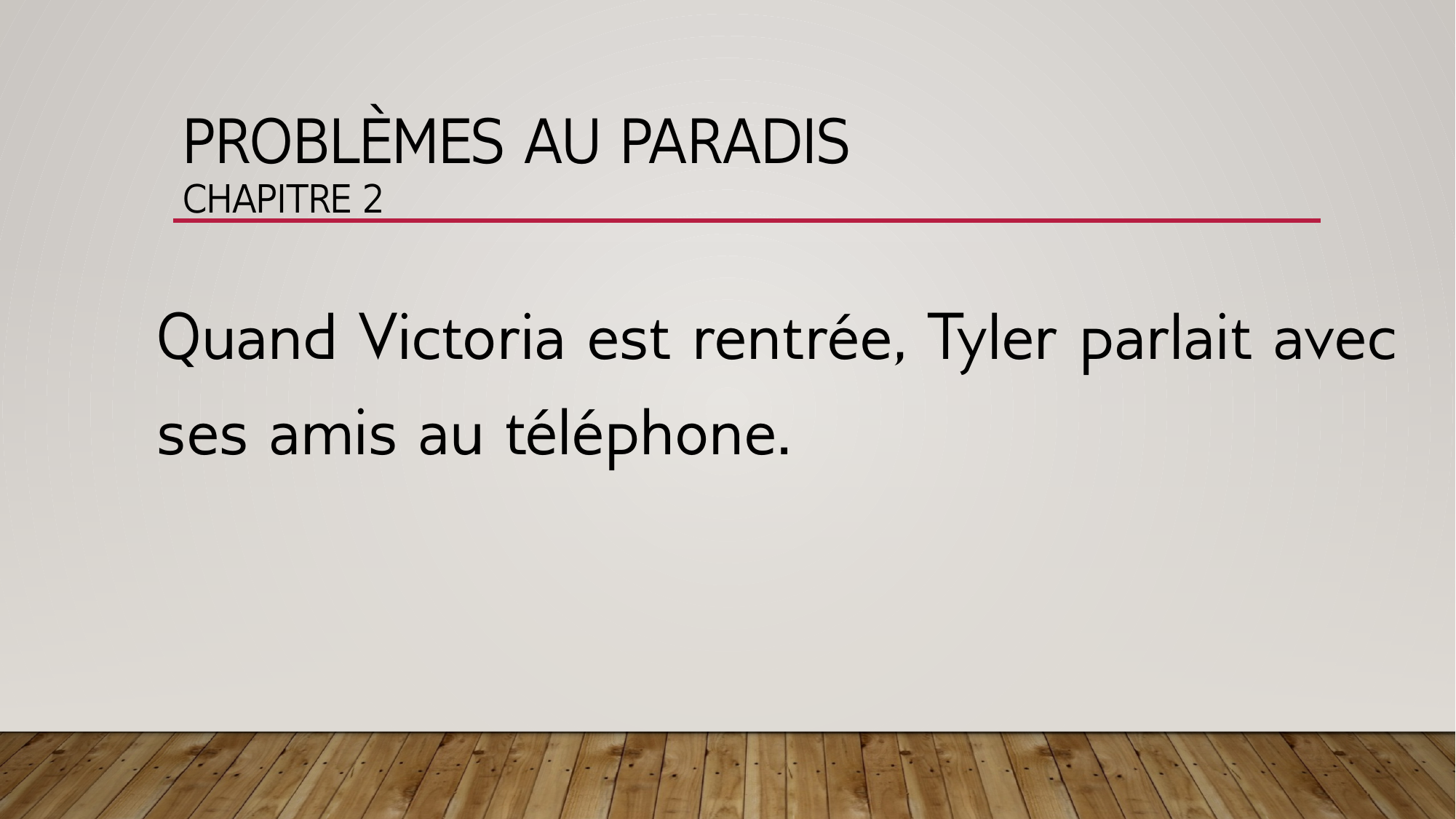

# Problèmes au paradis chapitre 2
Quand Victoria est rentrée, Tyler parlait avec ses amis au téléphone.